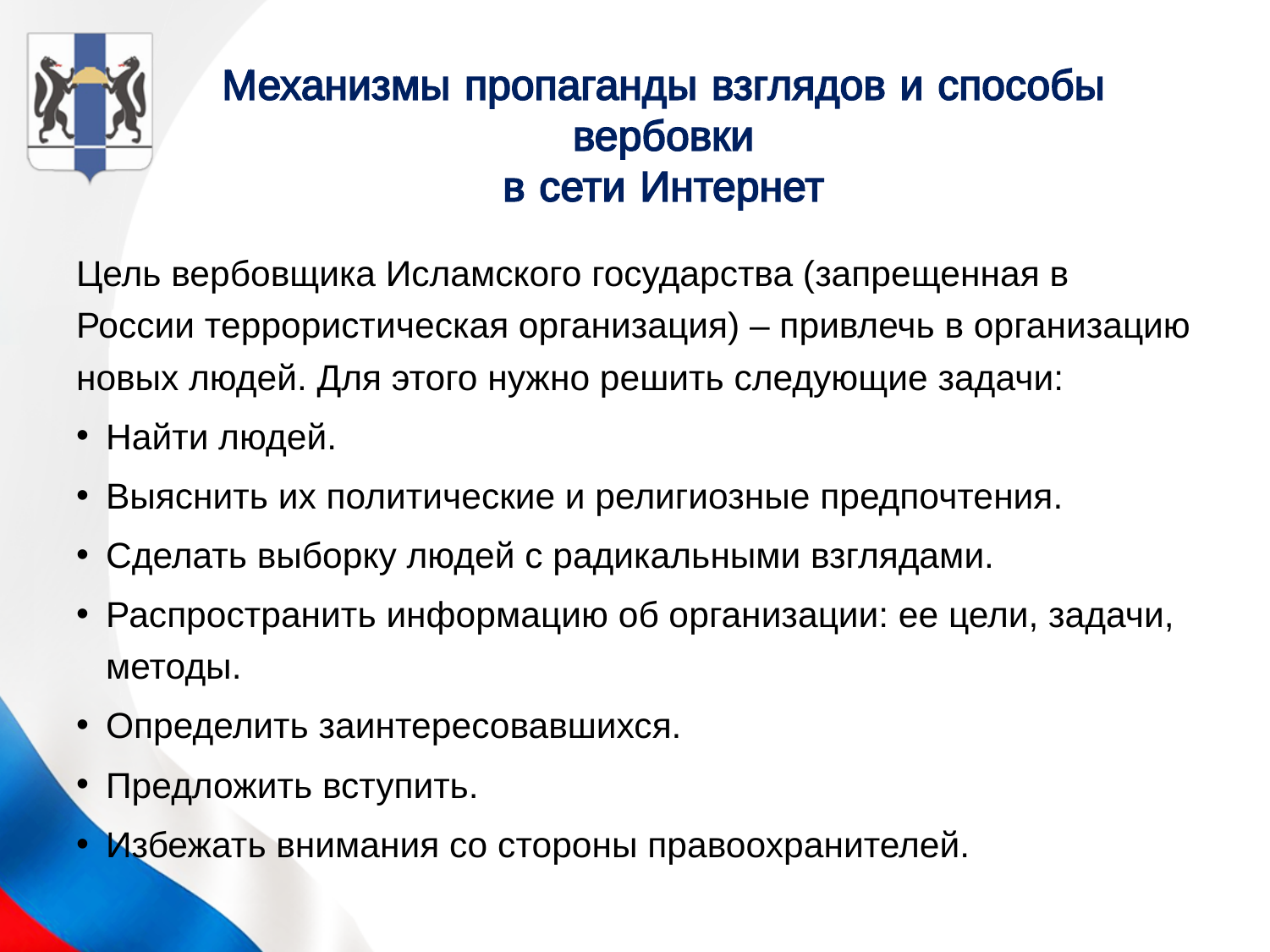

# Механизмы пропаганды взглядов и способы вербовки в сети Интернет
Цель вербовщика Исламского государства (запрещенная в России террористическая организация) – привлечь в организацию новых людей. Для этого нужно решить следующие задачи:
Найти людей.
Выяснить их политические и религиозные предпочтения.
Сделать выборку людей с радикальными взглядами.
Распространить информацию об организации: ее цели, задачи, методы.
Определить заинтересовавшихся.
Предложить вступить.
Избежать внимания со стороны правоохранителей.